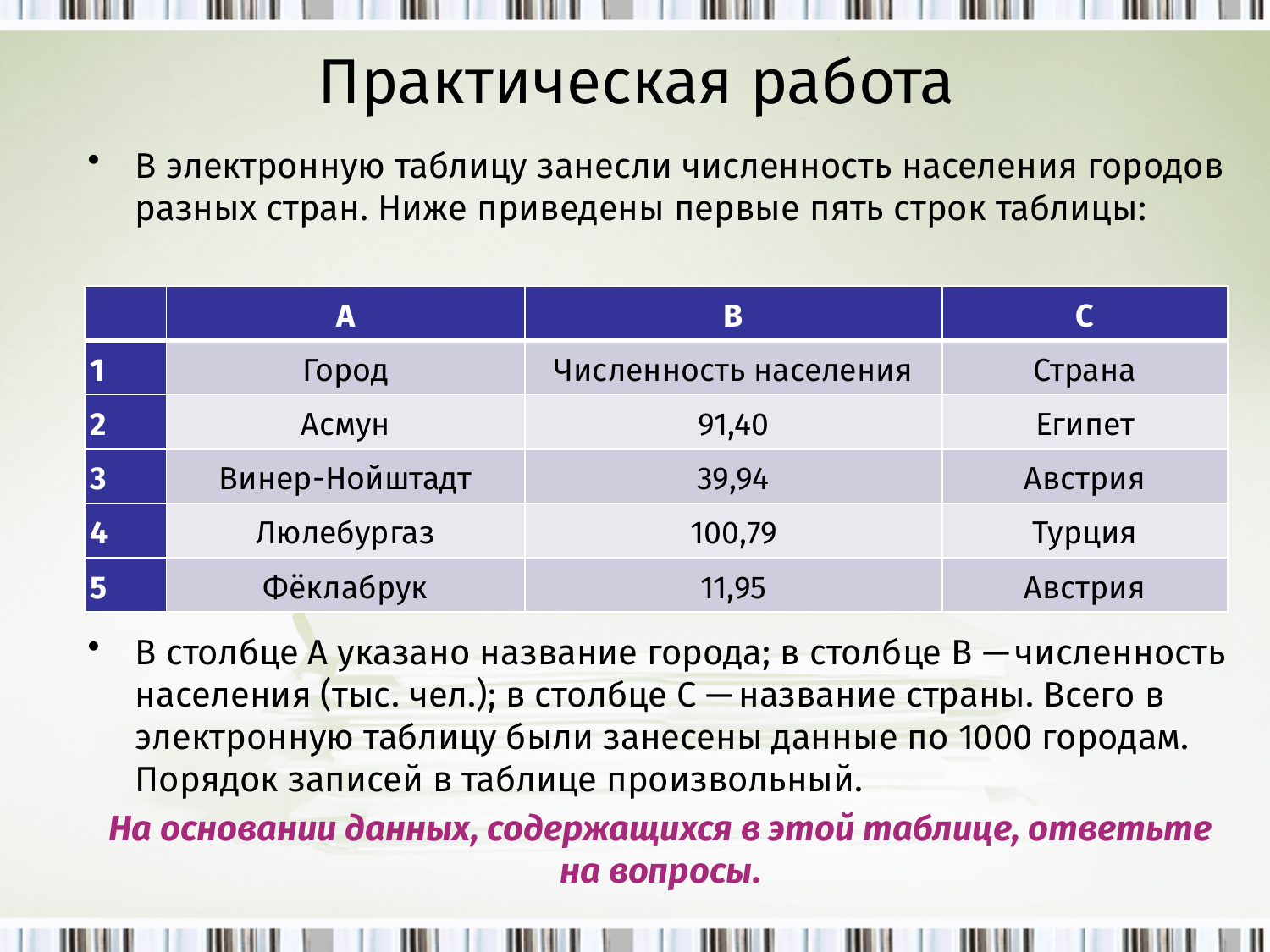

# Практическая работа
В электронную таблицу занесли численность населения городов разных стран. Ниже приведены первые пять строк таблицы:

В столбце А указано название города; в столбце В  — численность населения (тыс. чел.); в столбце С  — название страны. Всего в электронную таблицу были занесены данные по 1000 городам. Порядок записей в таблице произвольный.
На основании данных, содержащихся в этой таблице, ответьте на вопросы.

|  | A | B | C |
| --- | --- | --- | --- |
| 1 | Город | Численность населения | Страна |
| 2 | Асмун | 91,40 | Египет |
| 3 | Винер-Нойштадт | 39,94 | Австрия |
| 4 | Люлебургаз | 100,79 | Турция |
| 5 | Фёклабрук | 11,95 | Австрия |